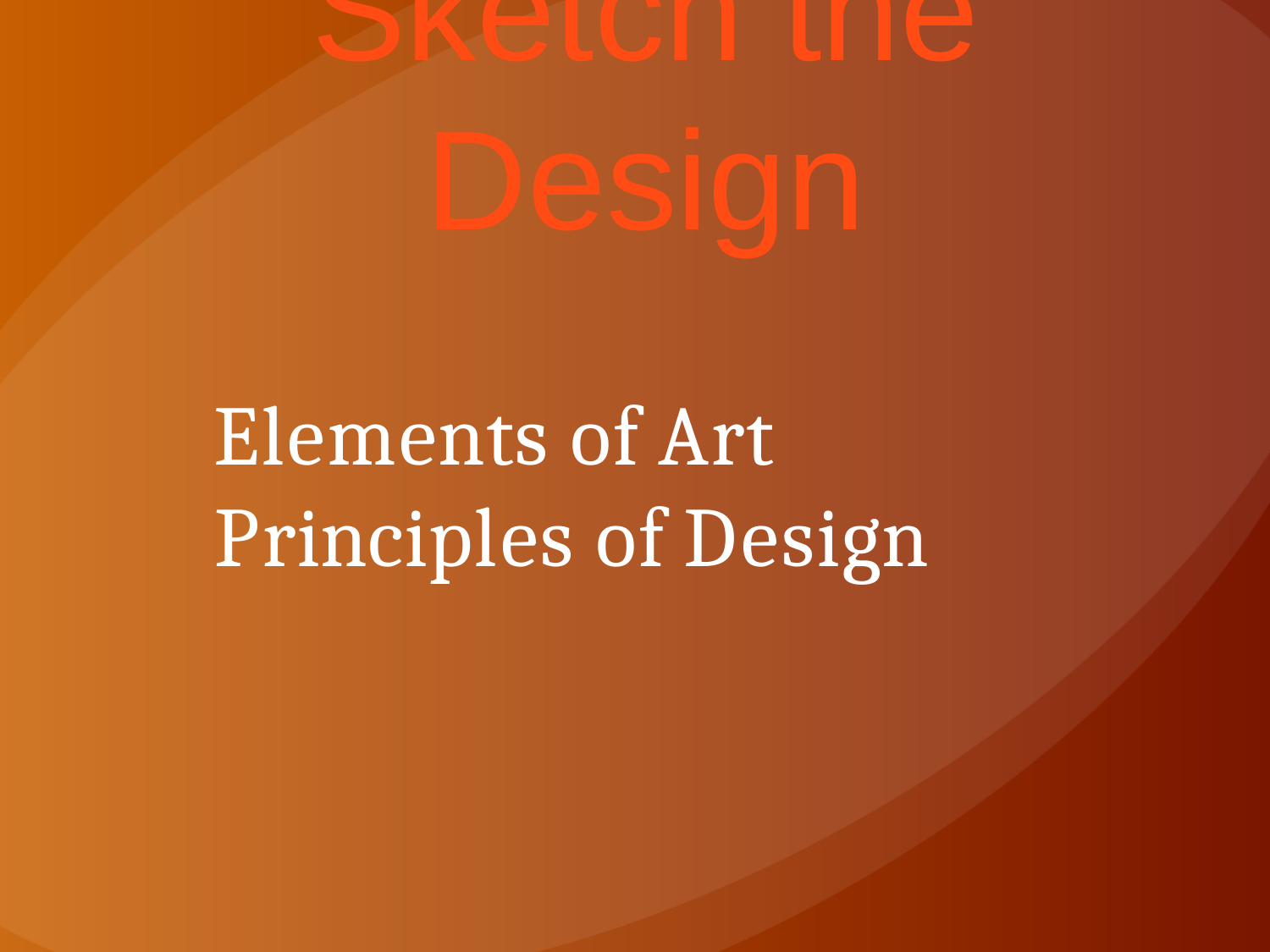

# Sketch the Design
Elements of Art
Principles of Design